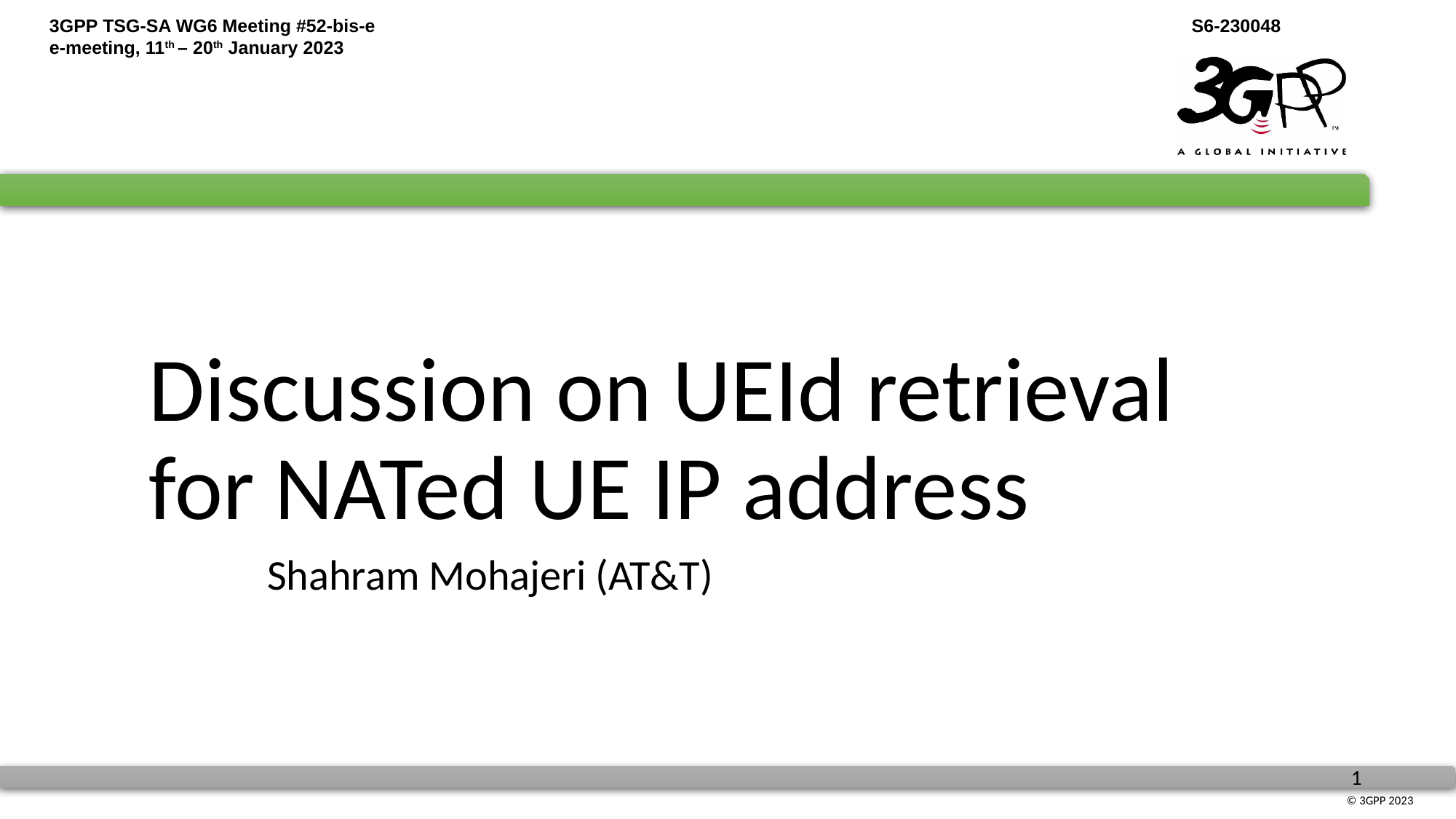

# Discussion on UEId retrieval for NATed UE IP address
Shahram Mohajeri (AT&T)